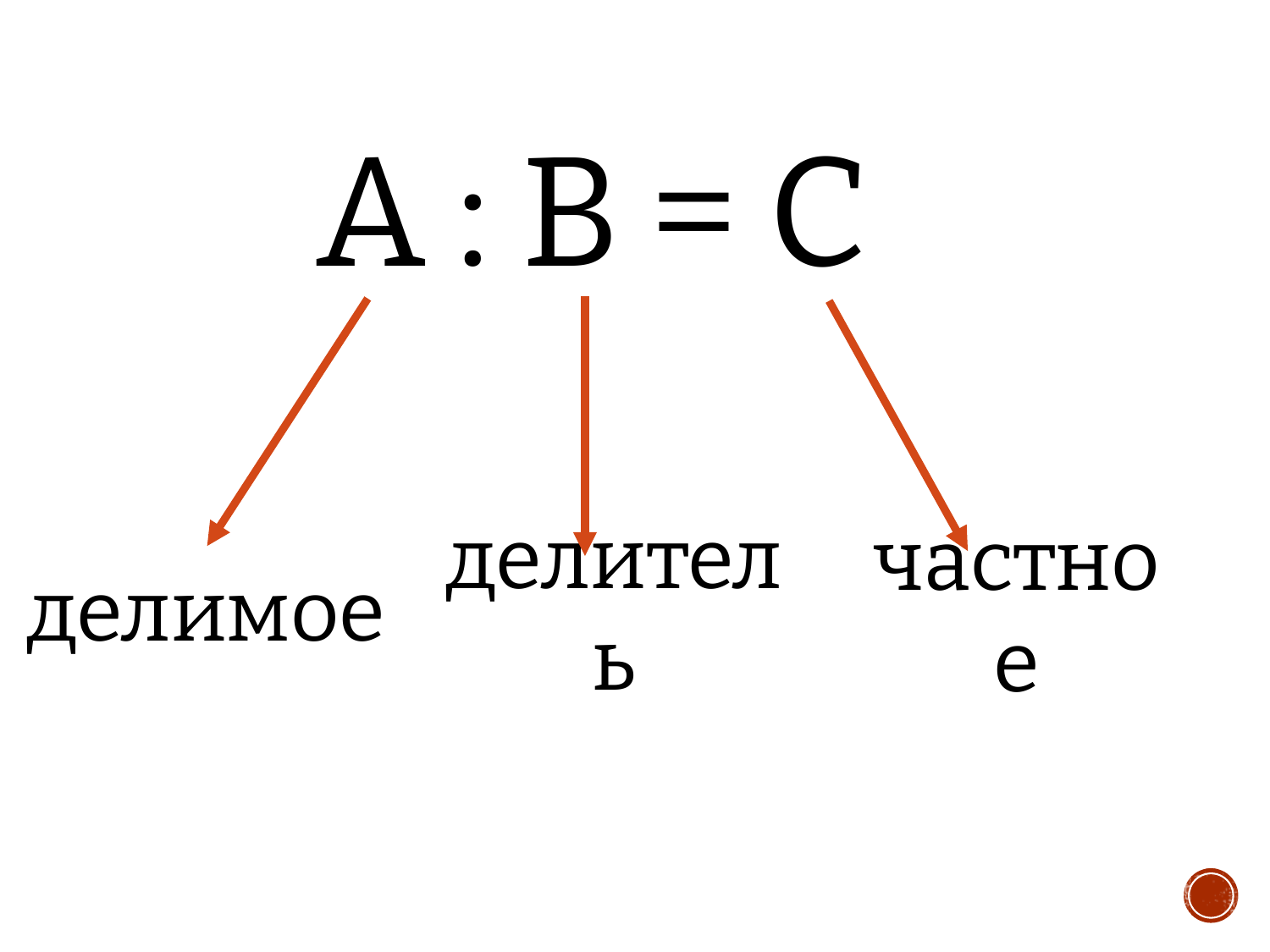

А : В = С
делитель
делимое
частное